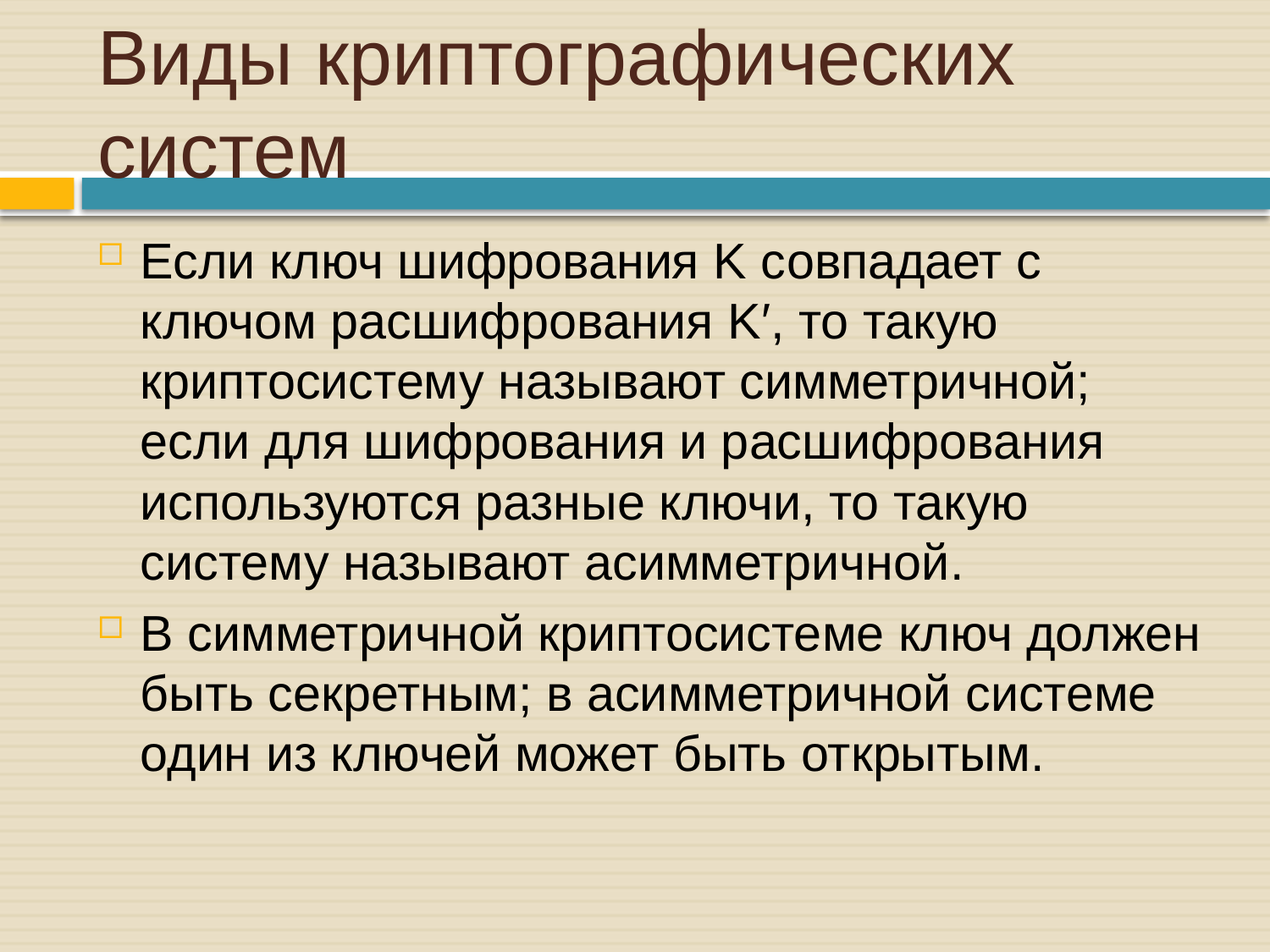

# Виды криптографических систем
Если ключ шифрования K совпадает с ключом расшифрования K′, то такую криптосистему называют симметричной; если для шифрования и расшифрования используются разные ключи, то такую систему называют асимметричной.
В симметричной криптосистеме ключ должен быть секретным; в асимметричной системе один из ключей может быть открытым.